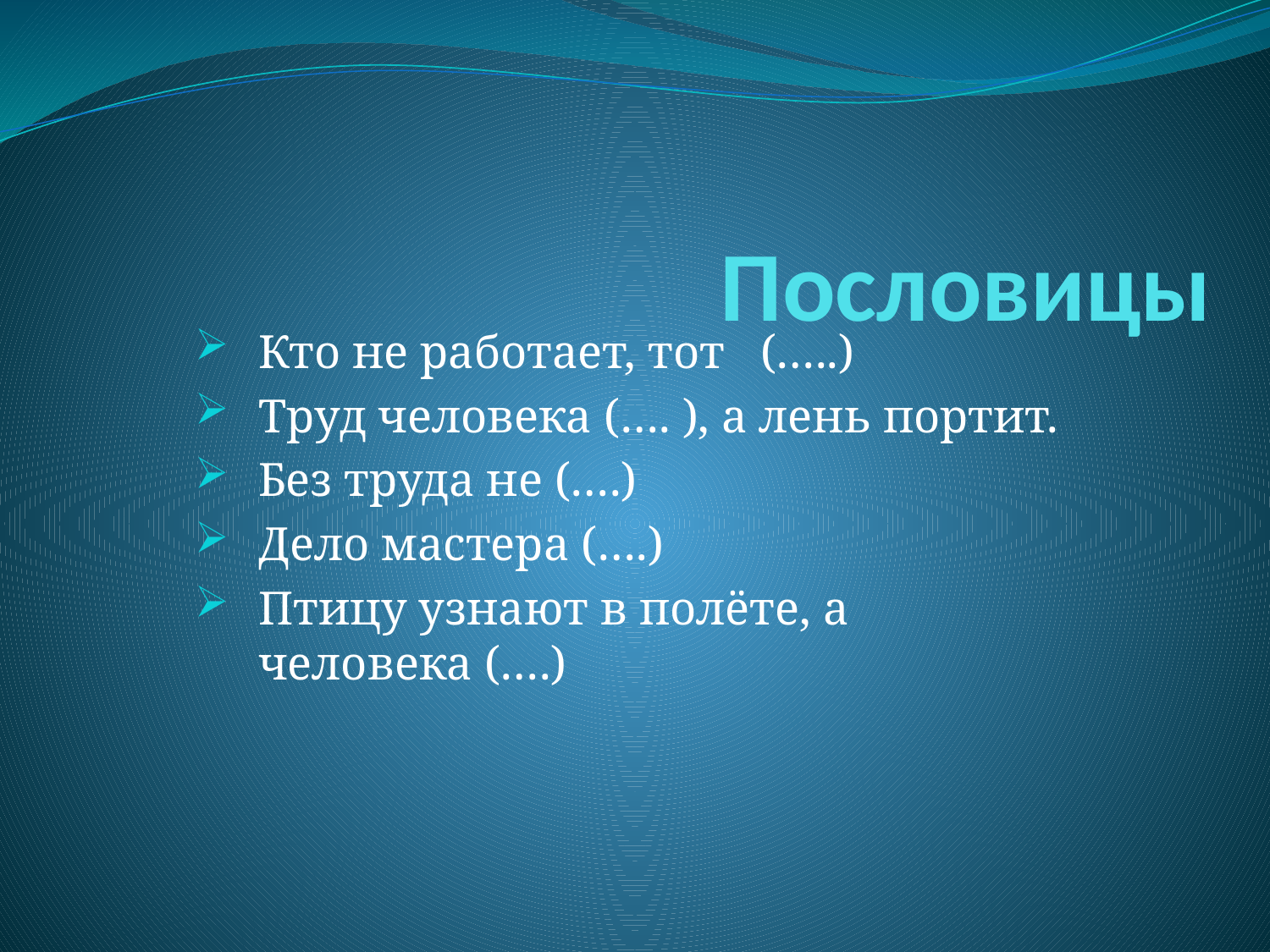

# Пословицы
Кто не работает, тот   (…..)
Труд человека (…. ), а лень портит.
Без труда не (….)
Дело мастера (….)
Птицу узнают в полёте, а человека (….)